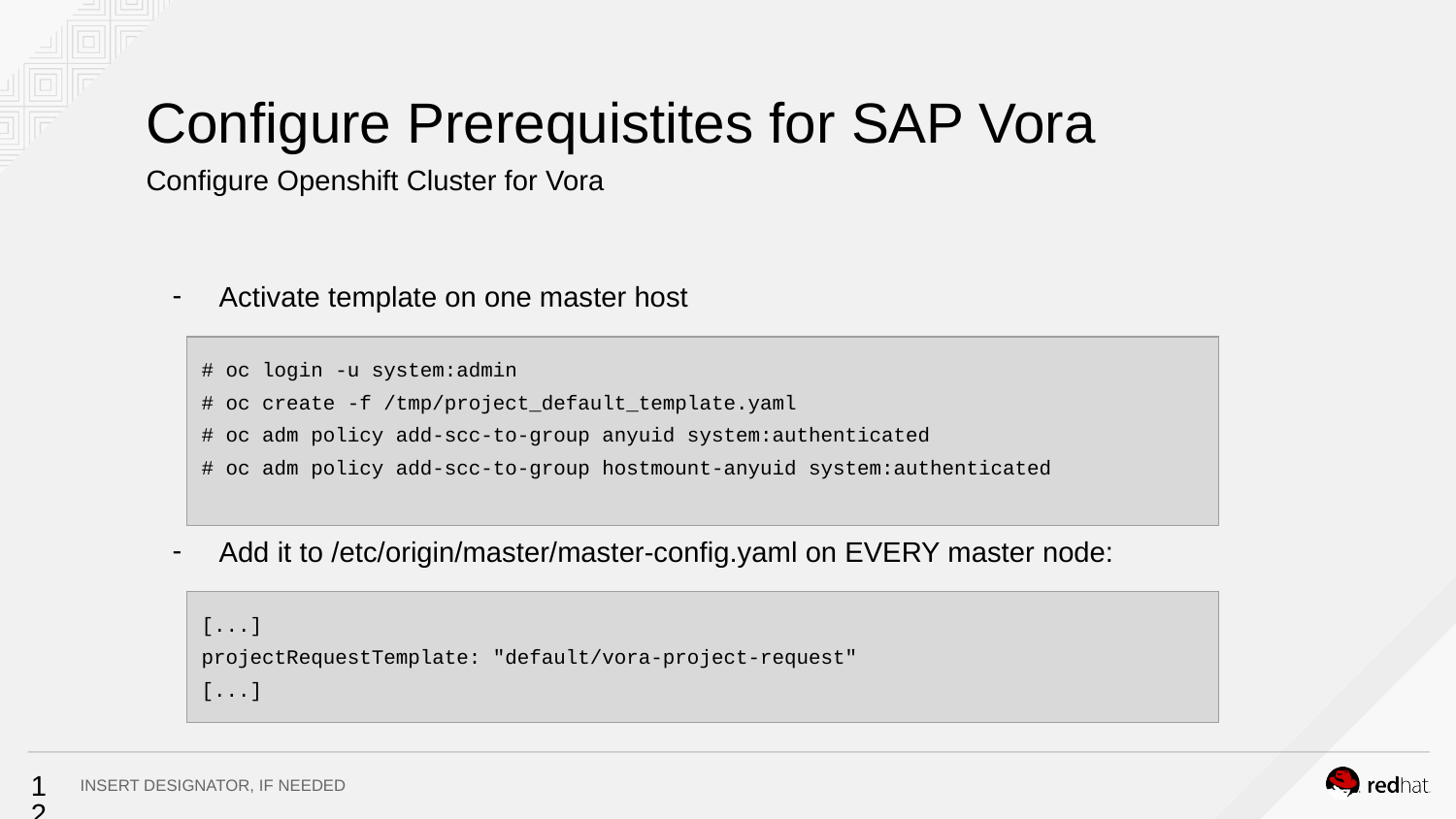

# Configure Prerequistites for SAP Vora
Configure Openshift Cluster for Vora
Activate template on one master host

Add it to /etc/origin/master/master-config.yaml on EVERY master node:

| # oc login -u system:admin # oc create -f /tmp/project\_default\_template.yaml # oc adm policy add-scc-to-group anyuid system:authenticated # oc adm policy add-scc-to-group hostmount-anyuid system:authenticated |
| --- |
| [...] projectRequestTemplate: "default/vora-project-request" [...] |
| --- |
12